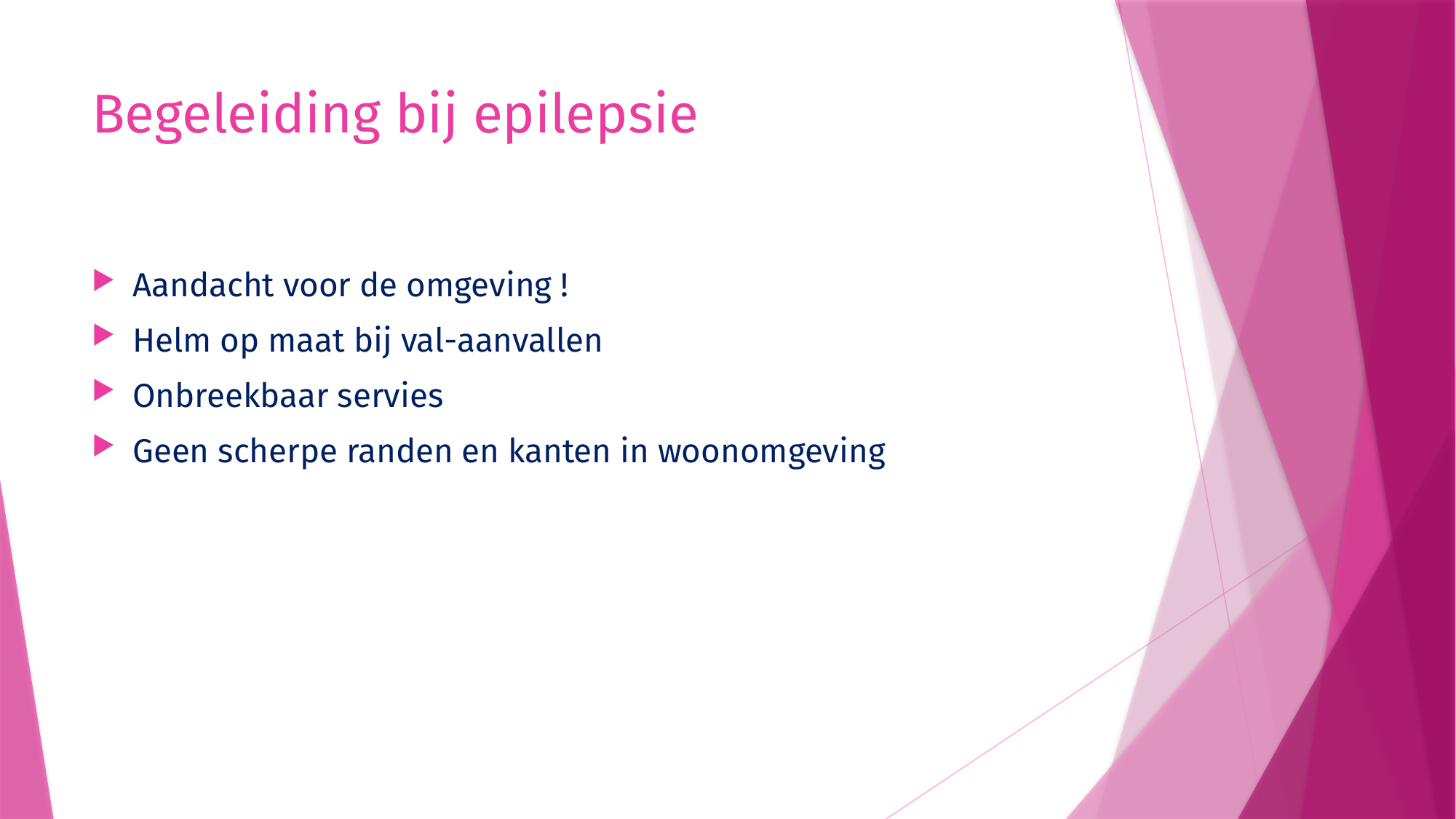

# Begeleiding bij epilepsie
Aandacht voor de omgeving !
Helm op maat bij val-aanvallen
Onbreekbaar servies
Geen scherpe randen en kanten in woonomgeving